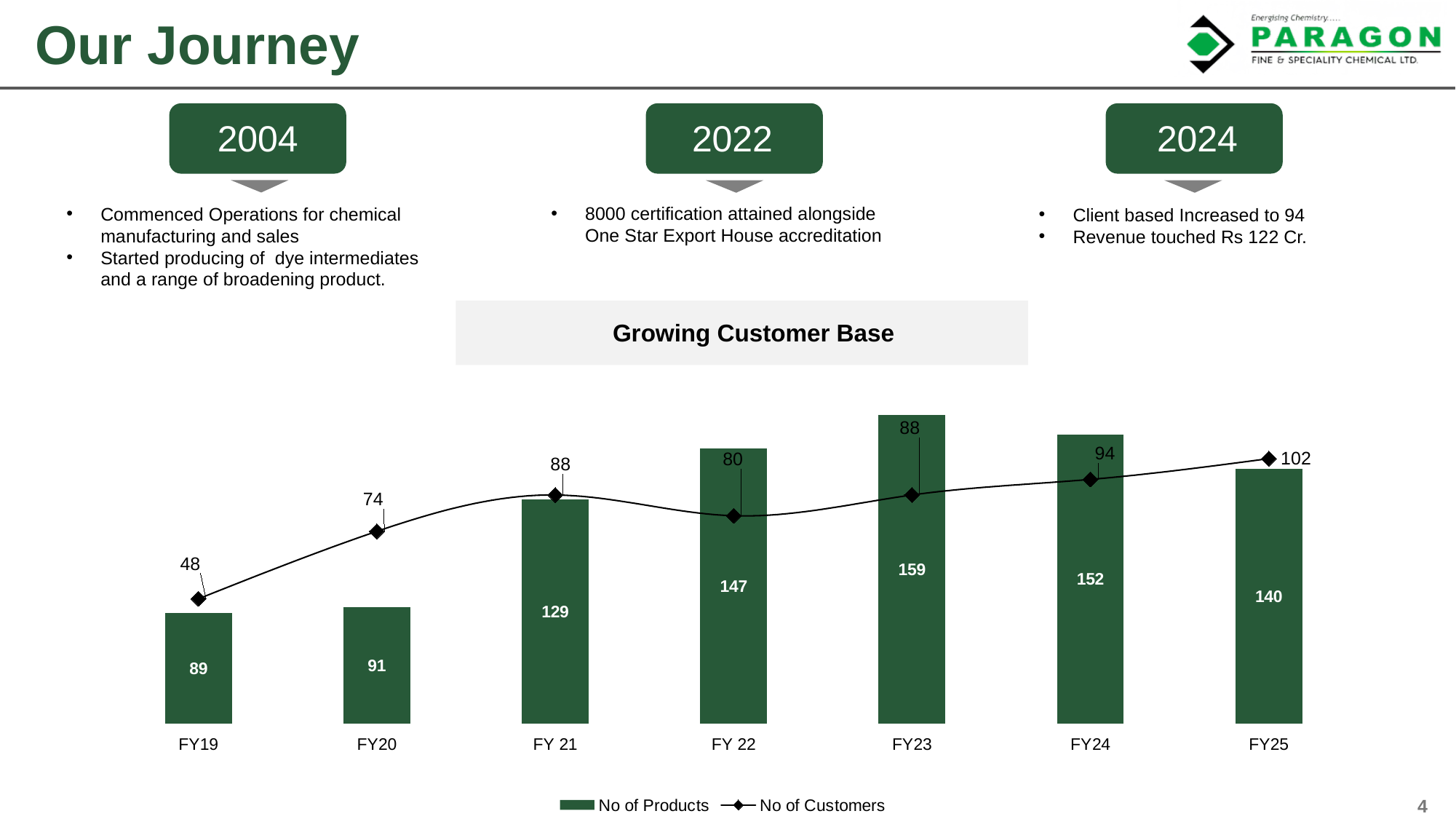

Our Journey

2004

Commenced Operations for chemical manufacturing and sales
Started producing of  dye intermediates and a range of broadening product.

2022

8000 certification attained alongside One Star Export House accreditation

2024

Client based Increased to 94
Revenue touched Rs 122 Cr.

Growing Customer Base

### Chart

| Category | No of Products | No of Customers |
|---|---|---|
| FY19 | 89.0 | 48.0 |
| FY20 | 91.0 | 74.0 |
| FY 21 | 129.0 | 88.0 |
| FY 22 | 147.0 | 80.0 |
| FY23 | 159.0 | 88.0 |
| FY24 | 152.0 | 94.0 |
| FY25 | 140.0 | 102.0 |
4